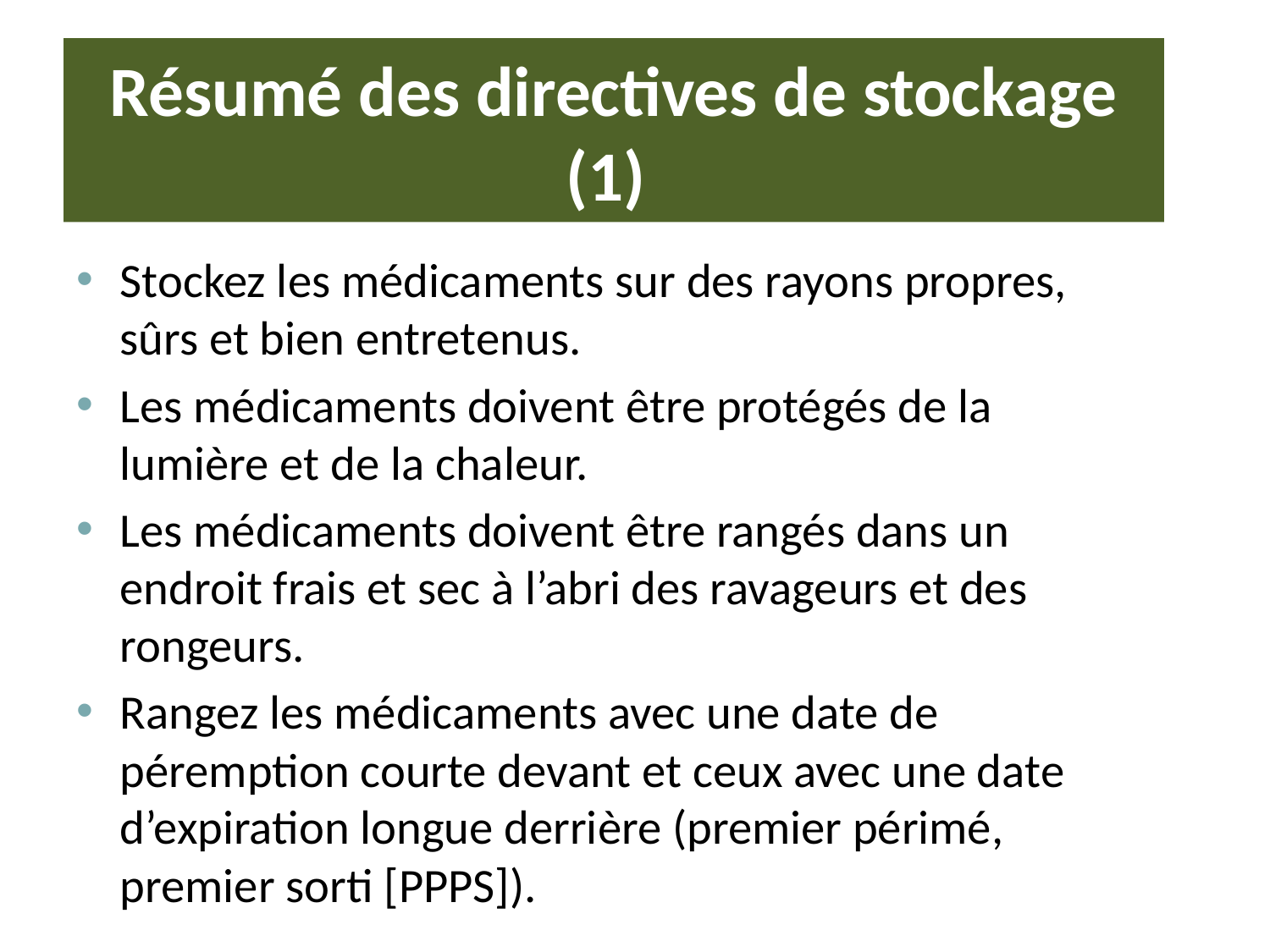

# Résumé des directives de stockage (1)
Stockez les médicaments sur des rayons propres, sûrs et bien entretenus.
Les médicaments doivent être protégés de la lumière et de la chaleur.
Les médicaments doivent être rangés dans un endroit frais et sec à l’abri des ravageurs et des rongeurs.
Rangez les médicaments avec une date de péremption courte devant et ceux avec une date d’expiration longue derrière (premier périmé, premier sorti [PPPS]).